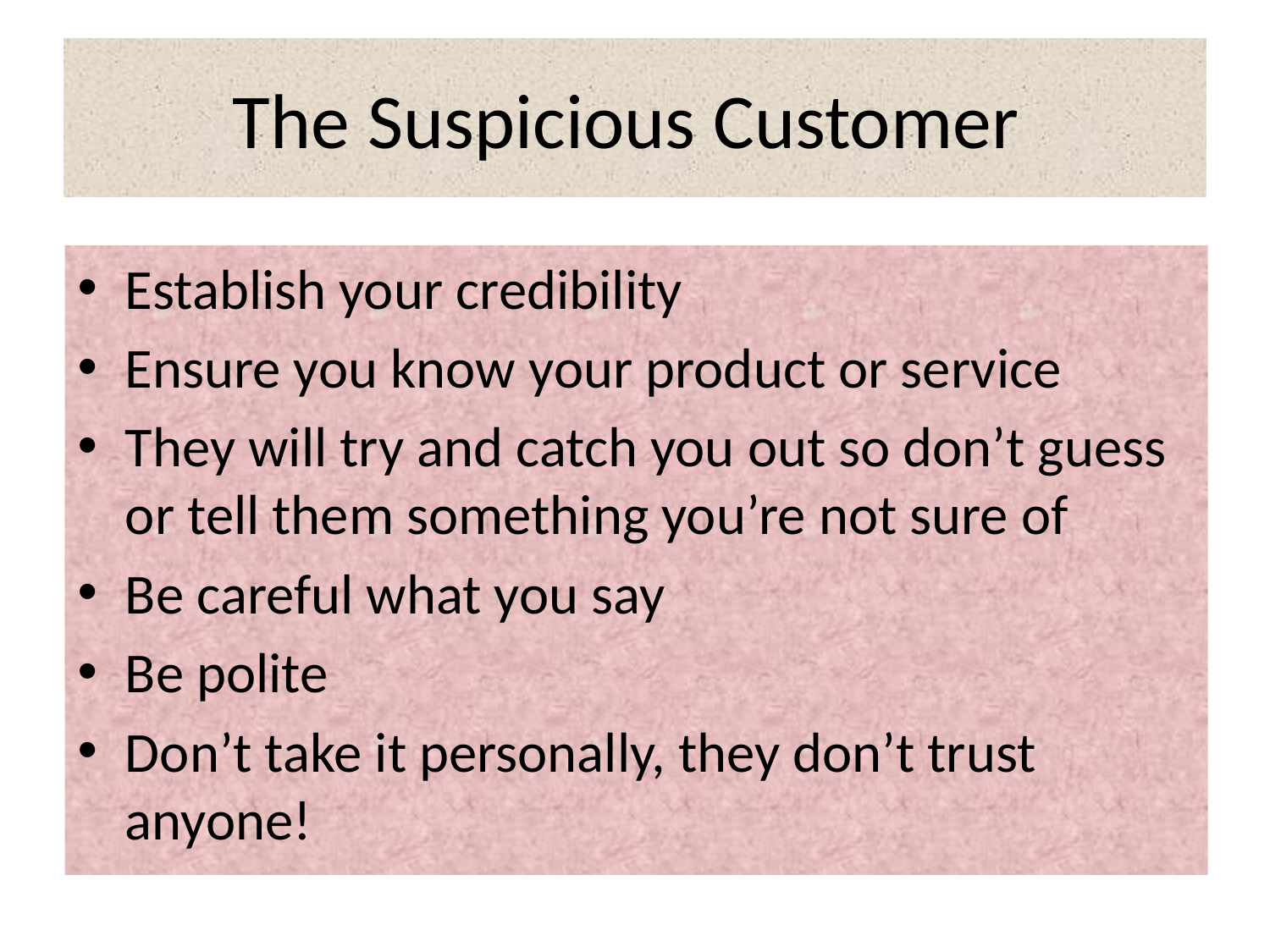

# The Suspicious Customer
Establish your credibility
Ensure you know your product or service
They will try and catch you out so don’t guess or tell them something you’re not sure of
Be careful what you say
Be polite
Don’t take it personally, they don’t trust anyone!